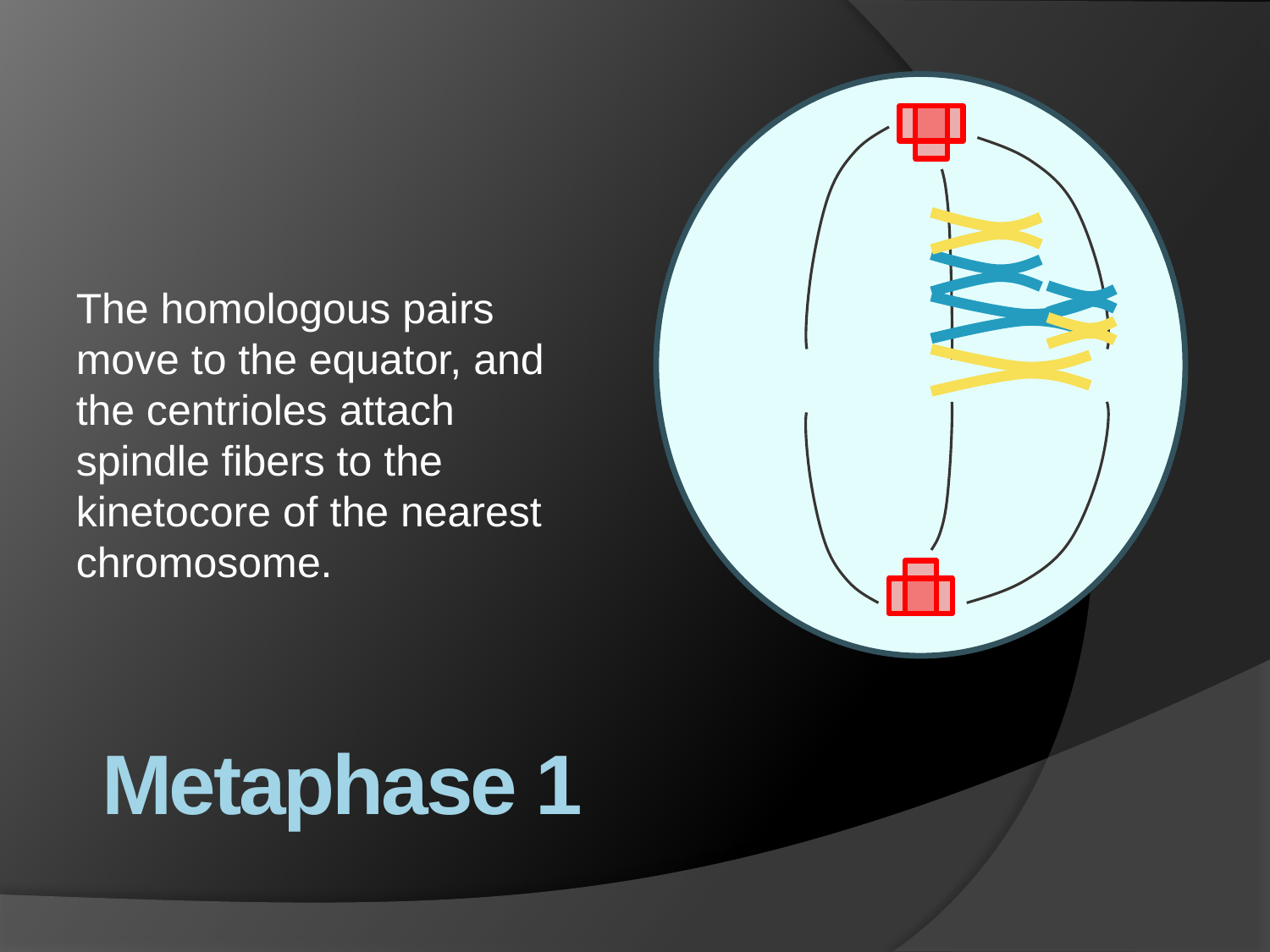

The homologous pairs move to the equator, and the centrioles attach spindle fibers to the kinetocore of the nearest chromosome.

# Metaphase 1